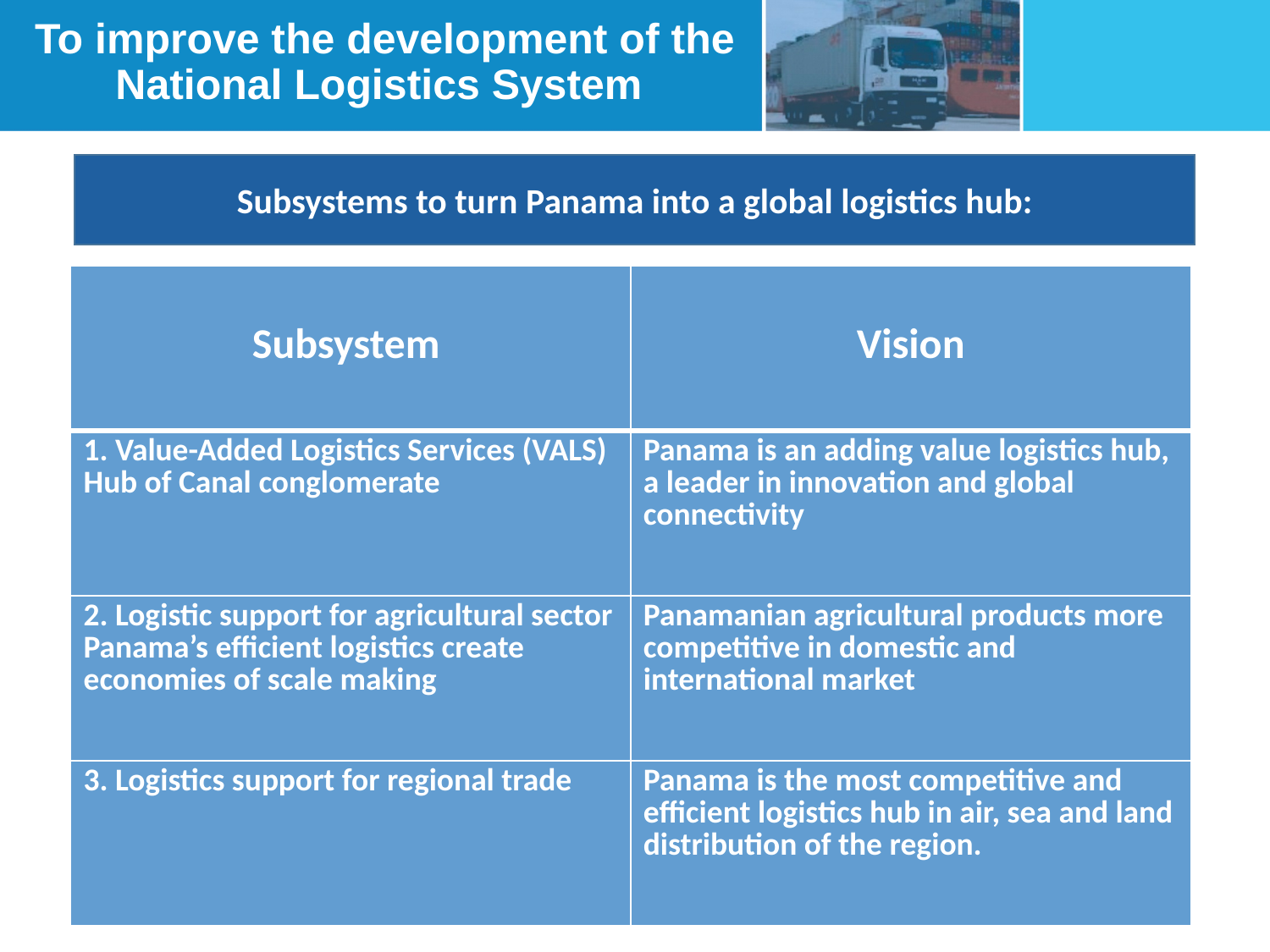

# To improve the development of the National Logistics System
Logi
Subsystems to turn Panama into a global logistics hub:
| Subsystem | Vision |
| --- | --- |
| 1. Value-Added Logistics Services (VALS) Hub of Canal conglomerate | Panama is an adding value logistics hub, a leader in innovation and global connectivity |
| 2. Logistic support for agricultural sector Panama’s efficient logistics create economies of scale making | Panamanian agricultural products more competitive in domestic and international market |
| 3. Logistics support for regional trade | Panama is the most competitive and efficient logistics hub in air, sea and land distribution of the region. |
18